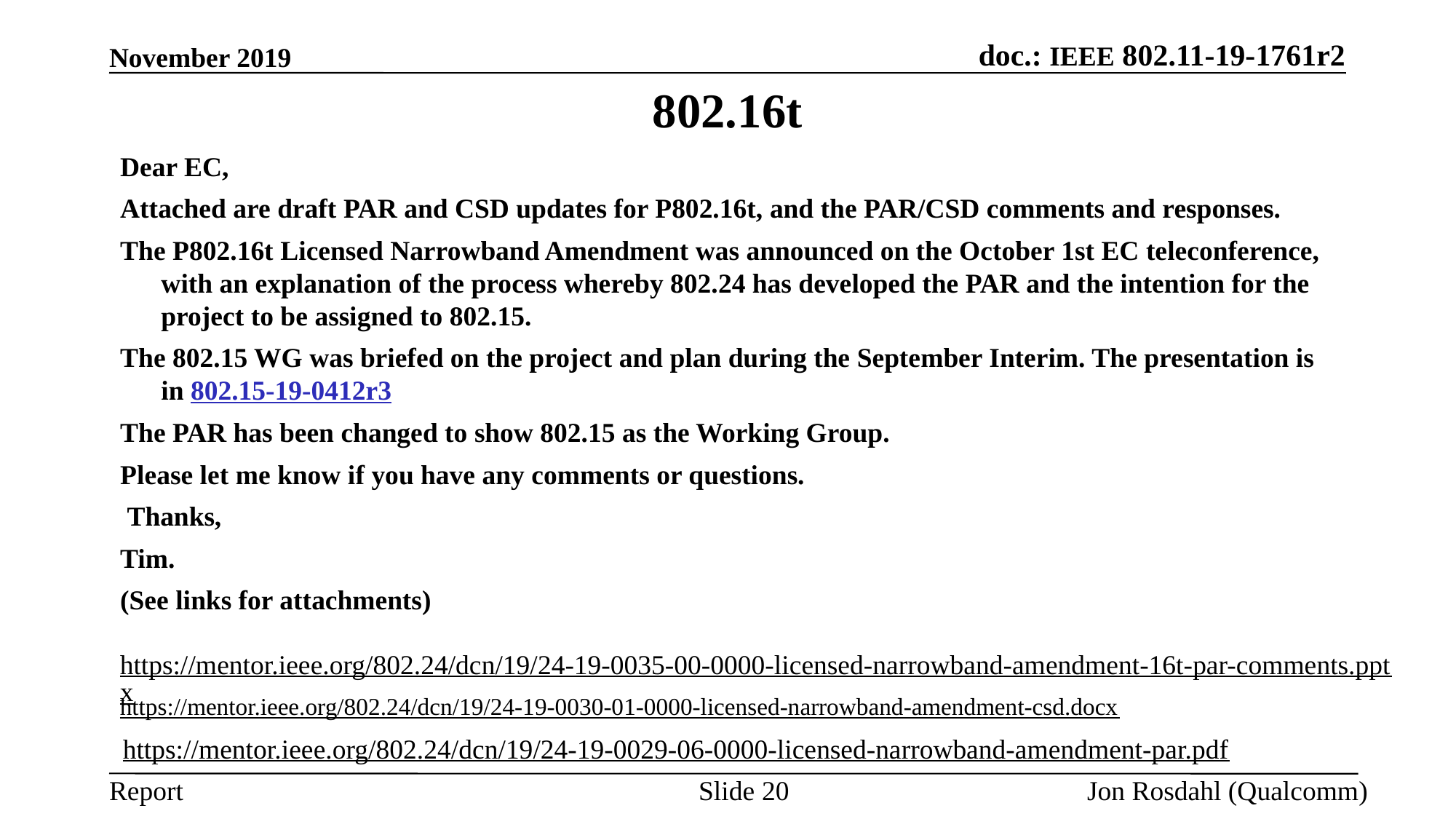

November 2019
# 802.16t
Dear EC,
Attached are draft PAR and CSD updates for P802.16t, and the PAR/CSD comments and responses.
The P802.16t Licensed Narrowband Amendment was announced on the October 1st EC teleconference, with an explanation of the process whereby 802.24 has developed the PAR and the intention for the project to be assigned to 802.15.
The 802.15 WG was briefed on the project and plan during the September Interim. The presentation is in 802.15-19-0412r3
The PAR has been changed to show 802.15 as the Working Group.
Please let me know if you have any comments or questions.
 Thanks,
Tim.
(See links for attachments)

https://mentor.ieee.org/802.24/dcn/19/24-19-0035-00-0000-licensed-narrowband-amendment-16t-par-comments.pptx
https://mentor.ieee.org/802.24/dcn/19/24-19-0030-01-0000-licensed-narrowband-amendment-csd.docx
https://mentor.ieee.org/802.24/dcn/19/24-19-0029-06-0000-licensed-narrowband-amendment-par.pdf
Slide 20
Jon Rosdahl (Qualcomm)